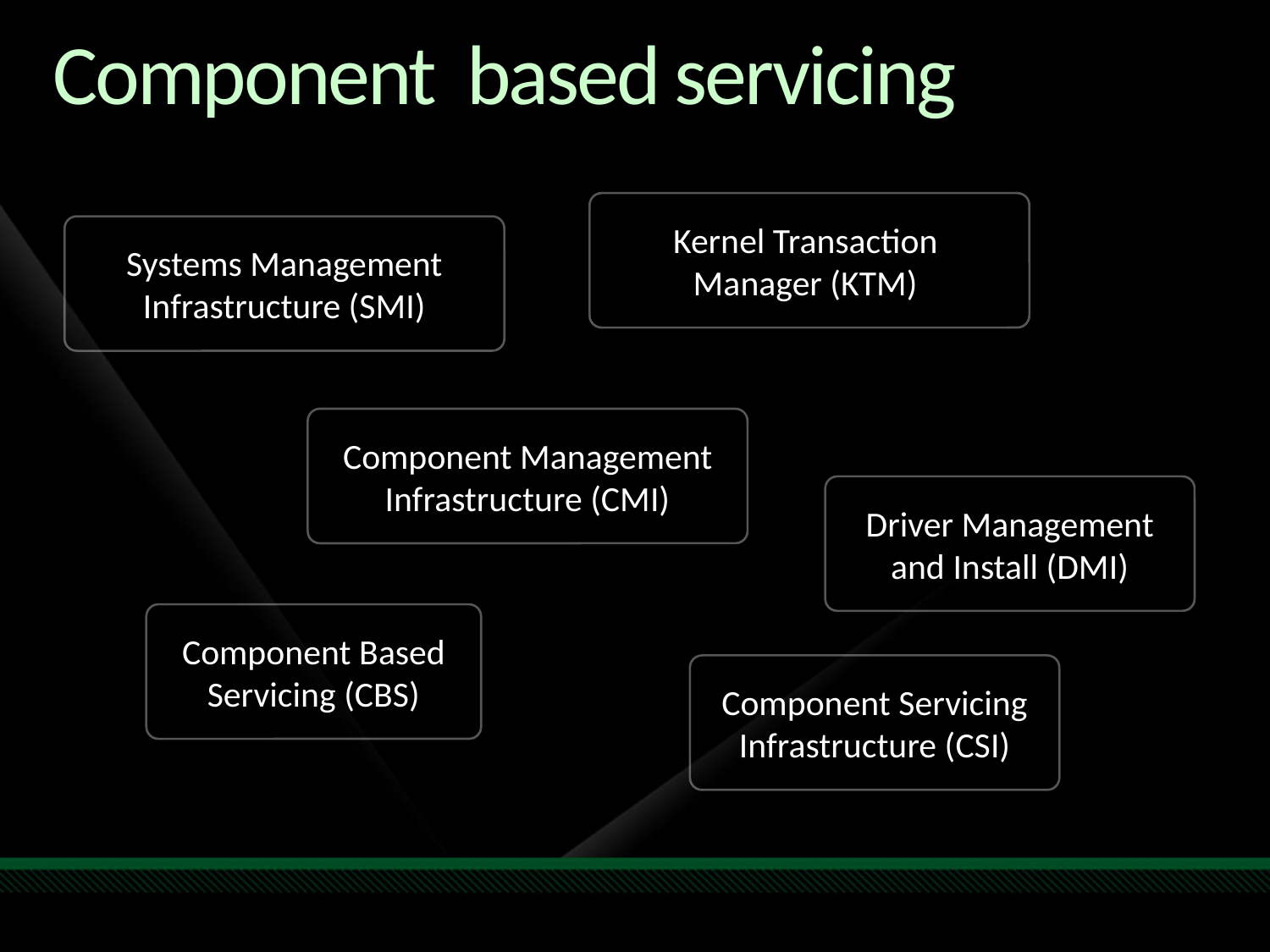

# Component  based servicing
Kernel Transaction
Manager (KTM)
Systems Management Infrastructure (SMI)
Component Management Infrastructure (CMI)
Driver Management and Install (DMI)
Component Based Servicing (CBS)
Component Servicing Infrastructure (CSI)